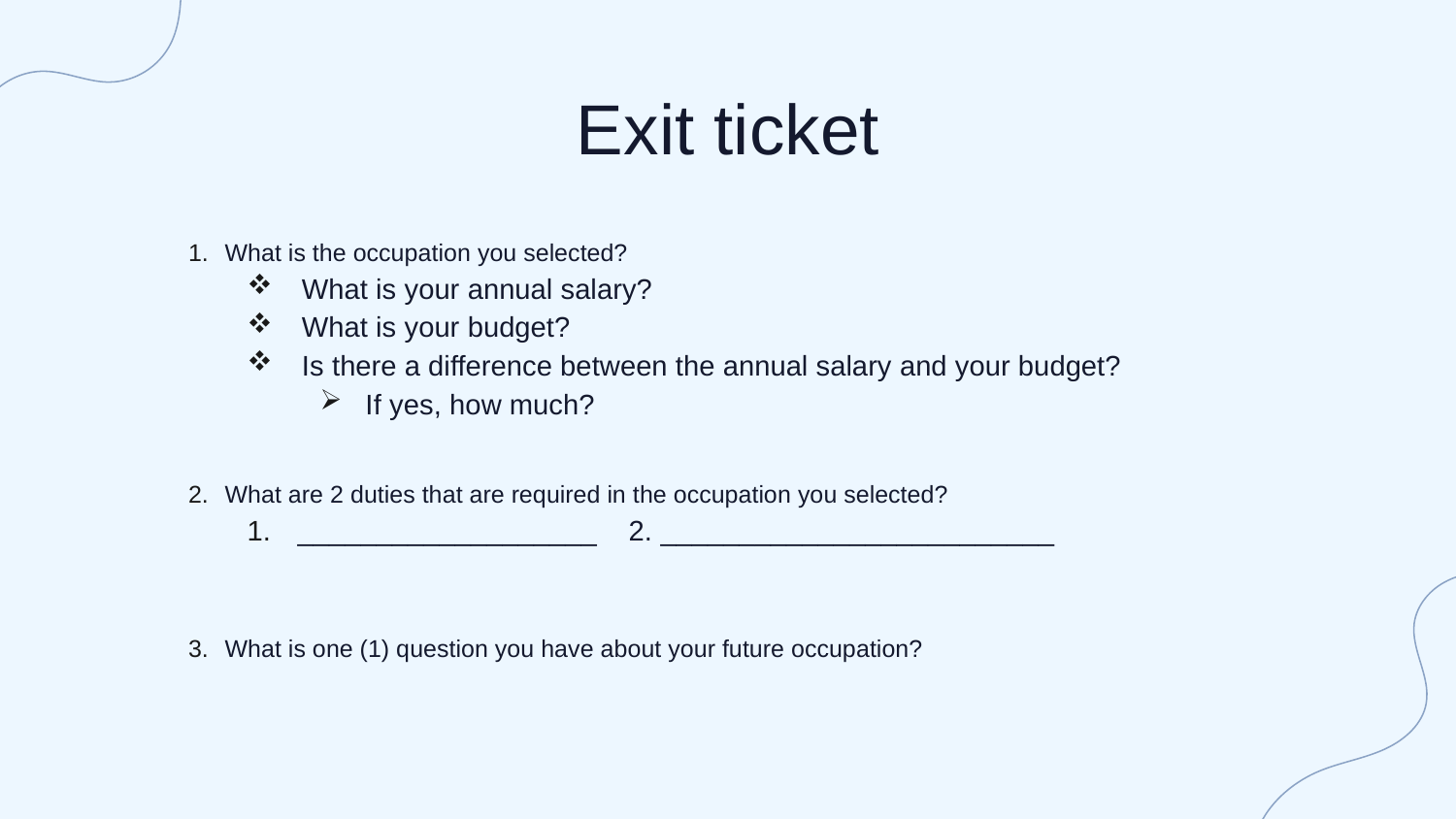

# Exit ticket
What is the occupation you selected?
What is your annual salary?
What is your budget?
Is there a difference between the annual salary and your budget?
If yes, how much?

What are 2 duties that are required in the occupation you selected?
___________________    2. _________________________

What is one (1) question you have about your future occupation?